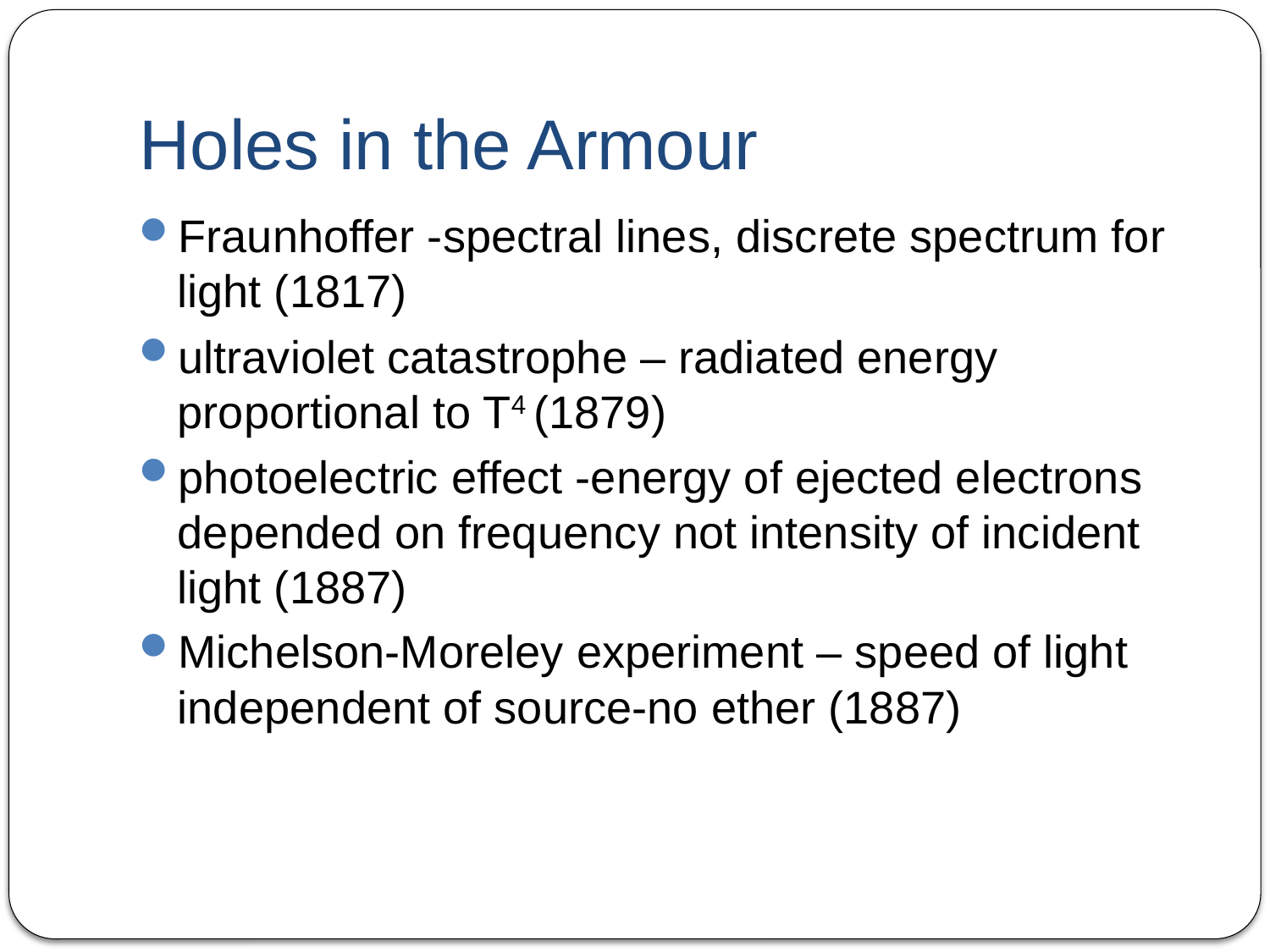

# Holes in the Armour
Fraunhoffer -spectral lines, discrete spectrum for light (1817)
ultraviolet catastrophe – radiated energy proportional to T4 (1879)
photoelectric effect -energy of ejected electrons depended on frequency not intensity of incident light (1887)
Michelson-Moreley experiment – speed of light independent of source-no ether (1887)